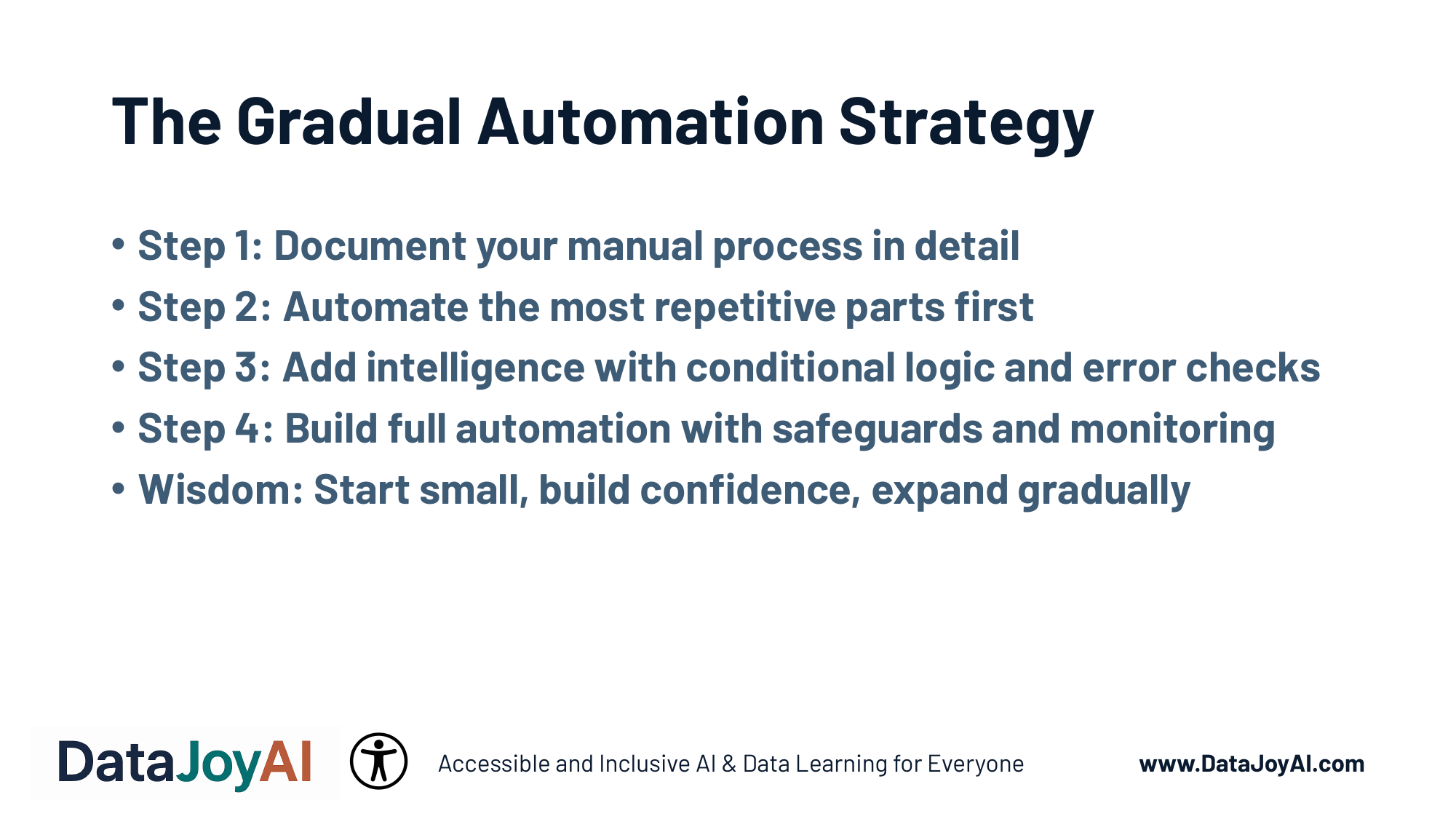

# The Gradual Automation Strategy
Step 1: Document your manual process in detail
Step 2: Automate the most repetitive parts first
Step 3: Add intelligence with conditional logic and error checks
Step 4: Build full automation with safeguards and monitoring
Wisdom: Start small, build confidence, expand gradually